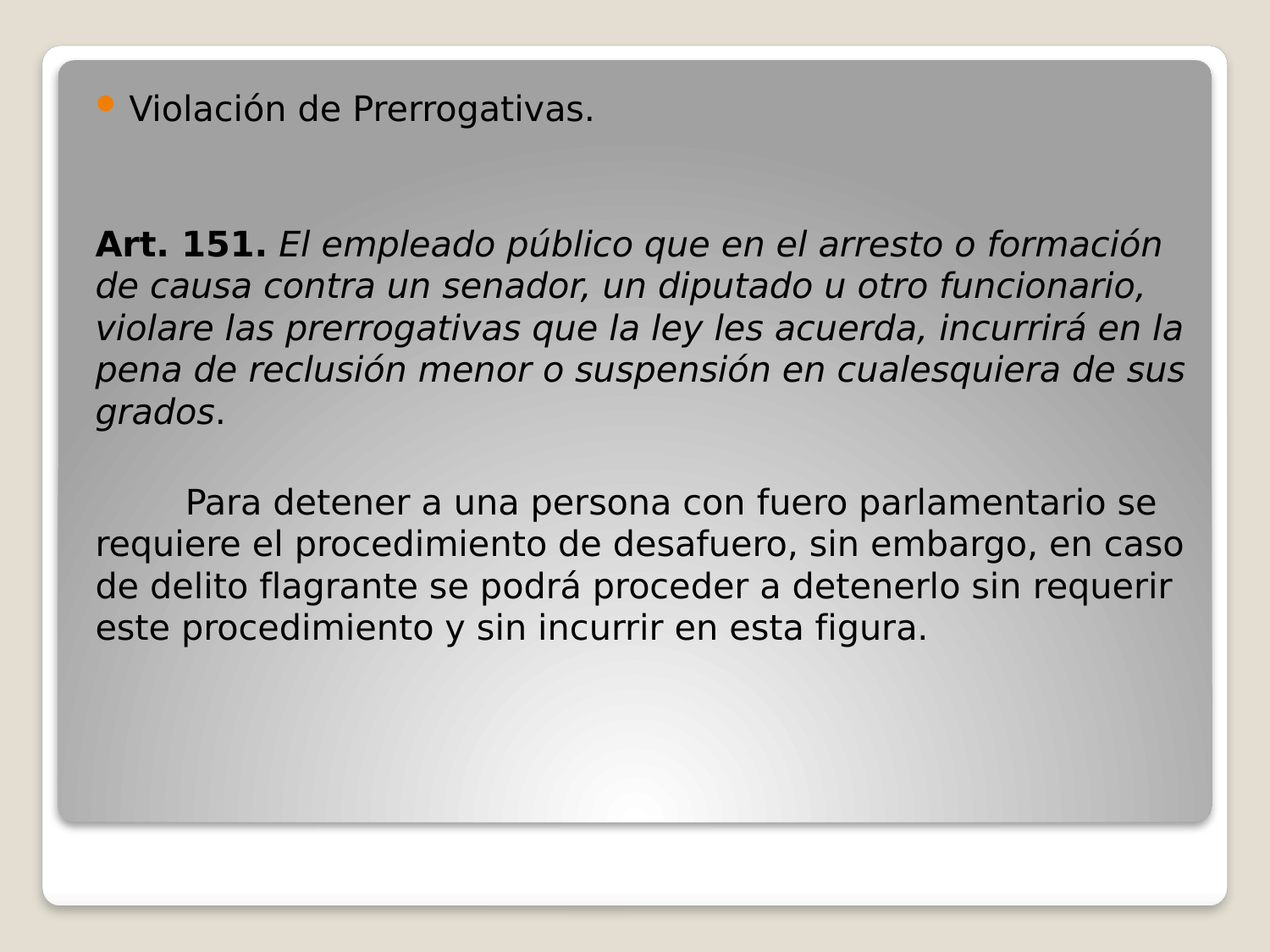

Violación de Prerrogativas.

Art. 151. El empleado público que en el arresto o formación de causa contra un senador, un diputado u otro funcionario, violare las prerrogativas que la ley les acuerda, incurrirá en la pena de reclusión menor o suspensión en cualesquiera de sus grados.

	Para detener a una persona con fuero parlamentario se requiere el procedimiento de desafuero, sin embargo, en caso de delito flagrante se podrá proceder a detenerlo sin requerir este procedimiento y sin incurrir en esta figura.

#